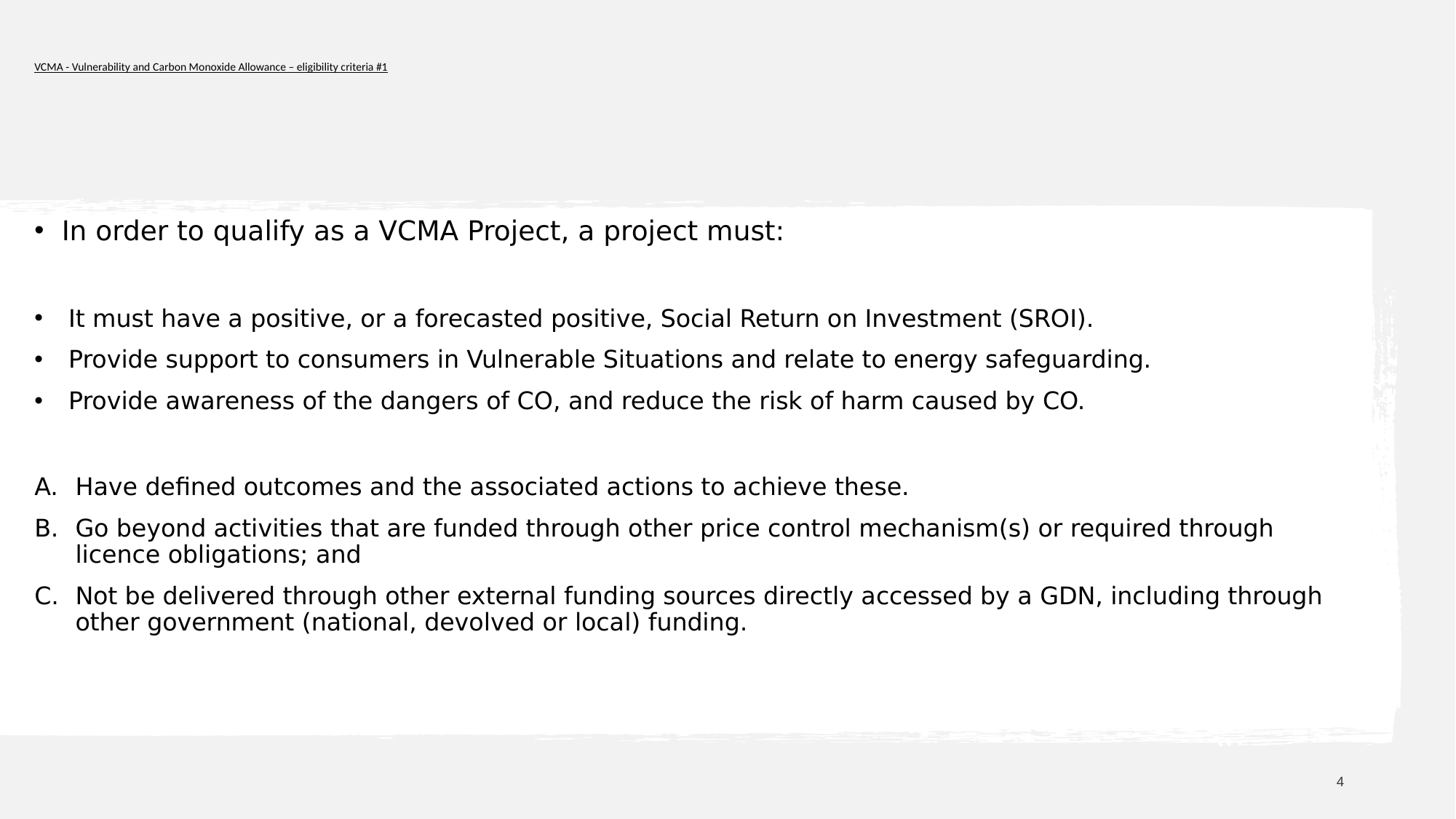

# VCMA - Vulnerability and Carbon Monoxide Allowance – eligibility criteria #1
In order to qualify as a VCMA Project, a project must:

It must have a positive, or a forecasted positive, Social Return on Investment (SROI).
Provide support to consumers in Vulnerable Situations and relate to energy safeguarding.
Provide awareness of the dangers of CO, and reduce the risk of harm caused by CO.

Have defined outcomes and the associated actions to achieve these.
Go beyond activities that are funded through other price control mechanism(s) or required through licence obligations; and
Not be delivered through other external funding sources directly accessed by a GDN, including through other government (national, devolved or local) funding.

4